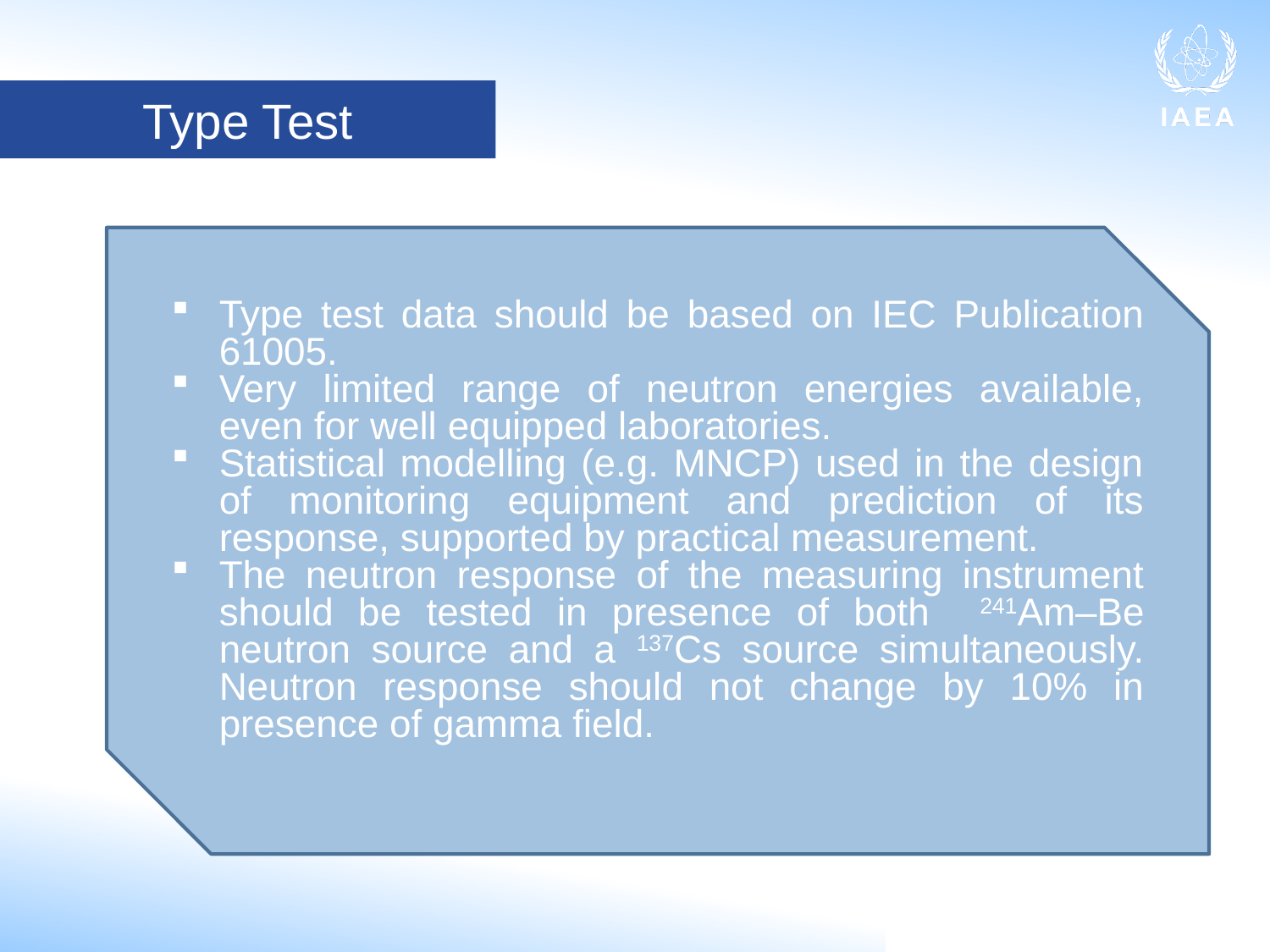

Type Test
Type test data should be based on IEC Publication 61005.
Very limited range of neutron energies available, even for well equipped laboratories.
Statistical modelling (e.g. MNCP) used in the design of monitoring equipment and prediction of its response, supported by practical measurement.
The neutron response of the measuring instrument should be tested in presence of both  241Am–Be neutron source and a 137Cs source simultaneously. Neutron response should not change by 10% in presence of gamma field.